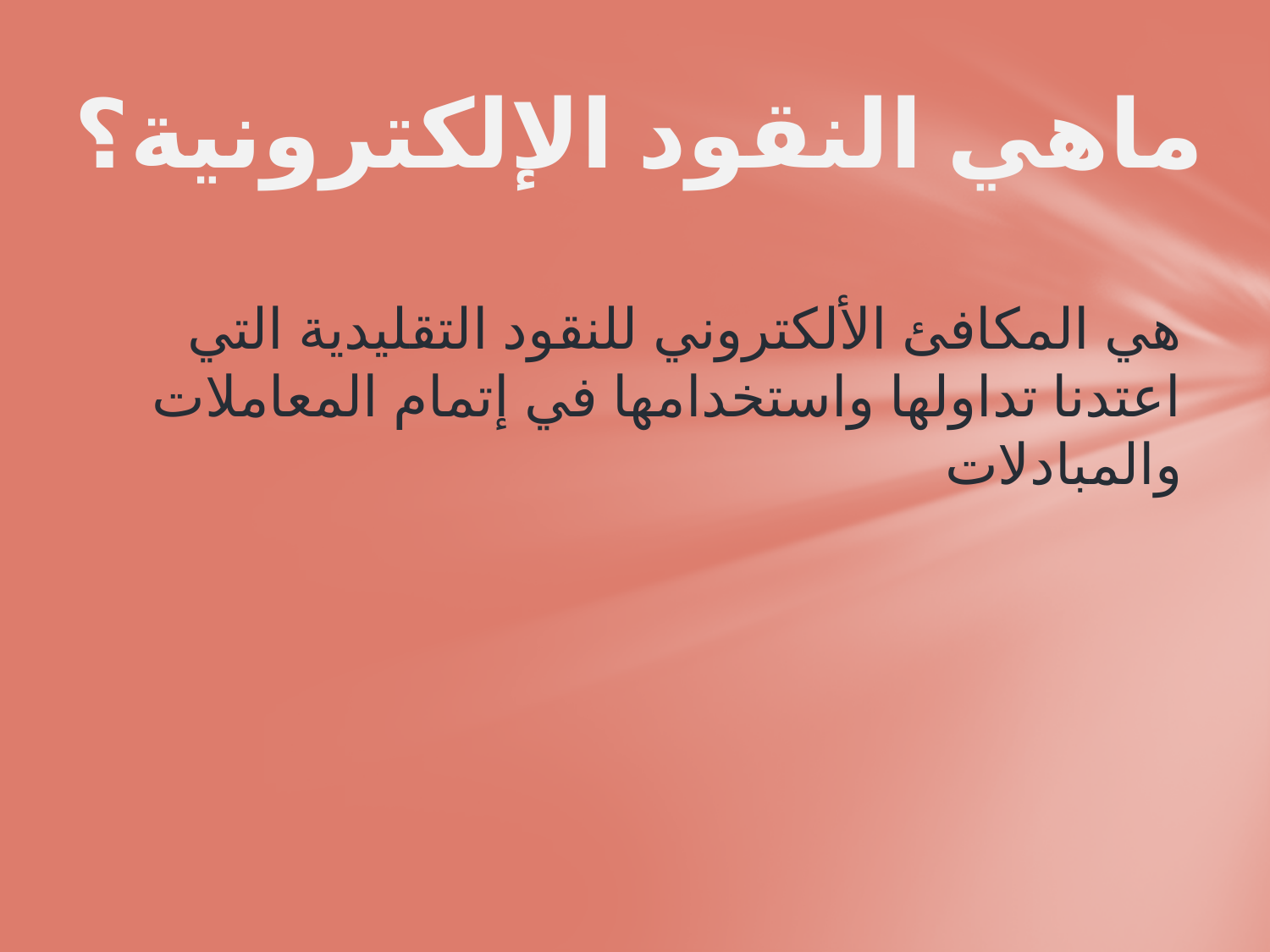

ماهي النقود الإلكترونية؟
هي المكافئ الألكتروني للنقود التقليدية التي اعتدنا تداولها واستخدامها في إتمام المعاملات والمبادلات